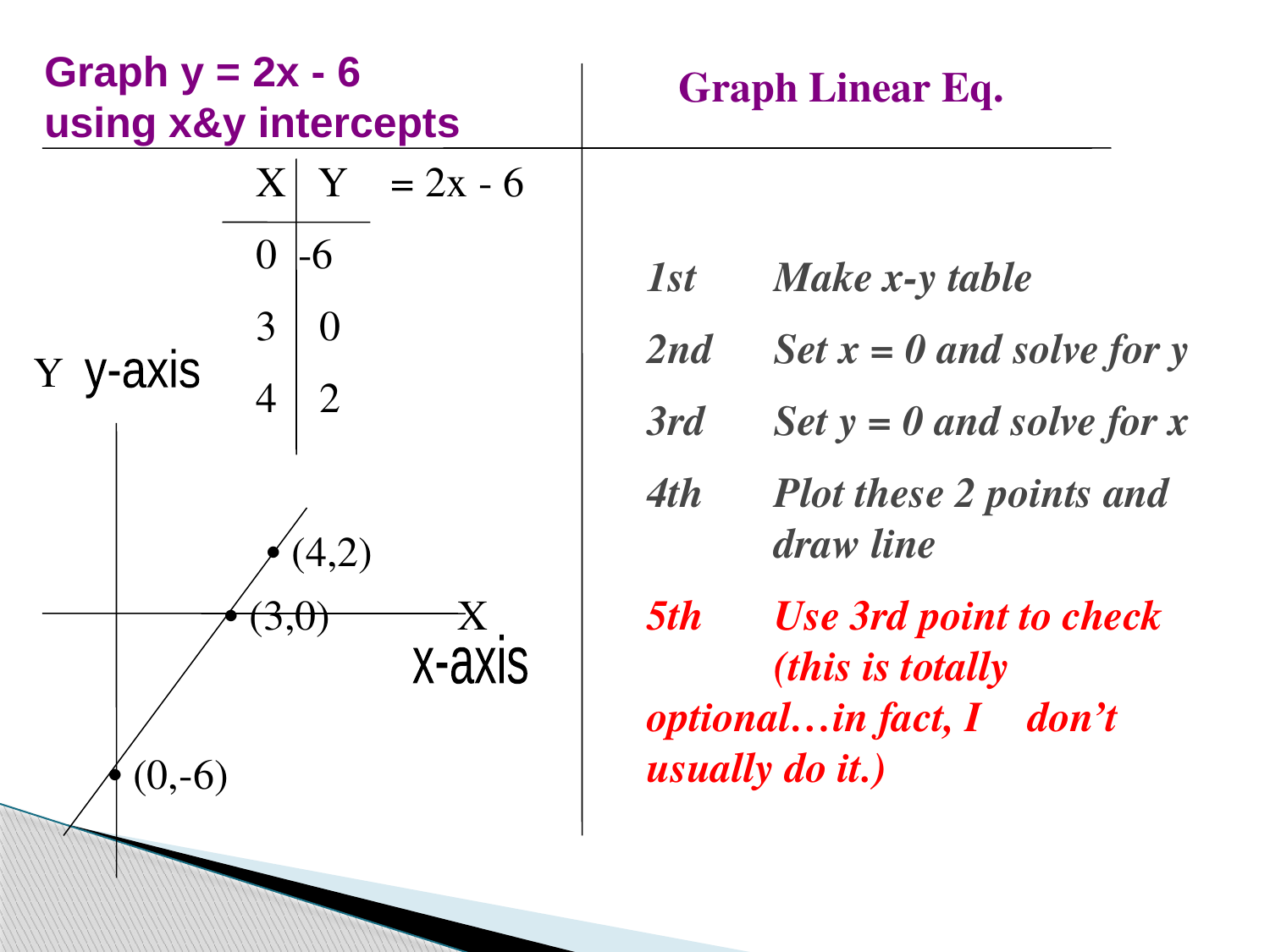

Graph Linear Eq.
# Graph y = 2x - 6 using x&y intercepts

X   Y    = 2x - 6
0  -6
0
4    2

1st	Make x-y table
2nd	Set x = 0 and solve for y
3rd	Set y = 0 and solve for x
4th 	Plot these 2 points and 	draw line
5th	Use 3rd point to check 	(this is totally 	optional…in fact, I 	don’t usually do it.)
Y
y-axis

• (4,2)
• (3,0)
X

x-axis
• (0,-6)